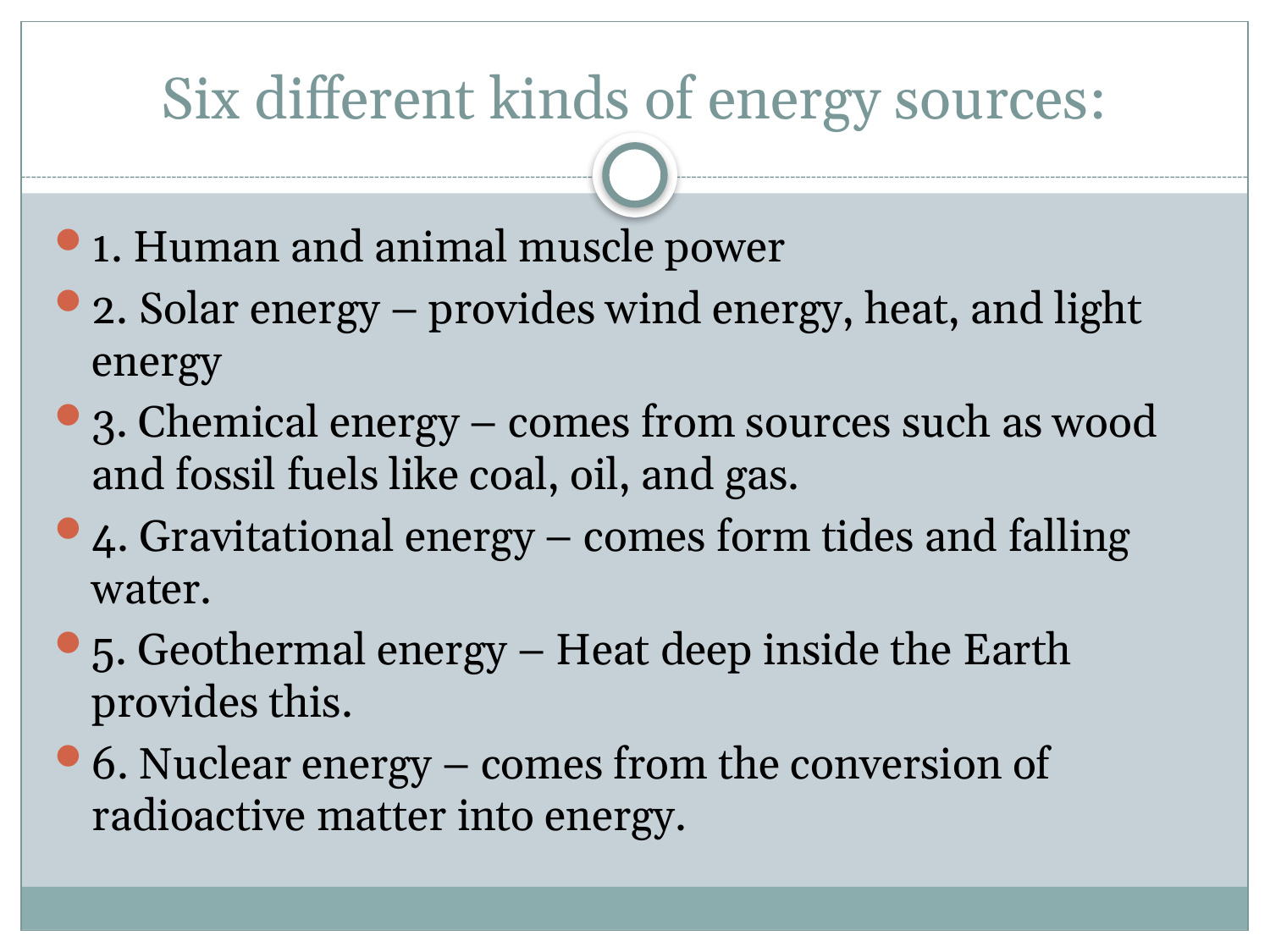

# Six different kinds of energy sources:
1. Human and animal muscle power
2. Solar energy – provides wind energy, heat, and light energy
3. Chemical energy – comes from sources such as wood and fossil fuels like coal, oil, and gas.
4. Gravitational energy – comes form tides and falling water.
5. Geothermal energy – Heat deep inside the Earth provides this.
6. Nuclear energy – comes from the conversion of radioactive matter into energy.